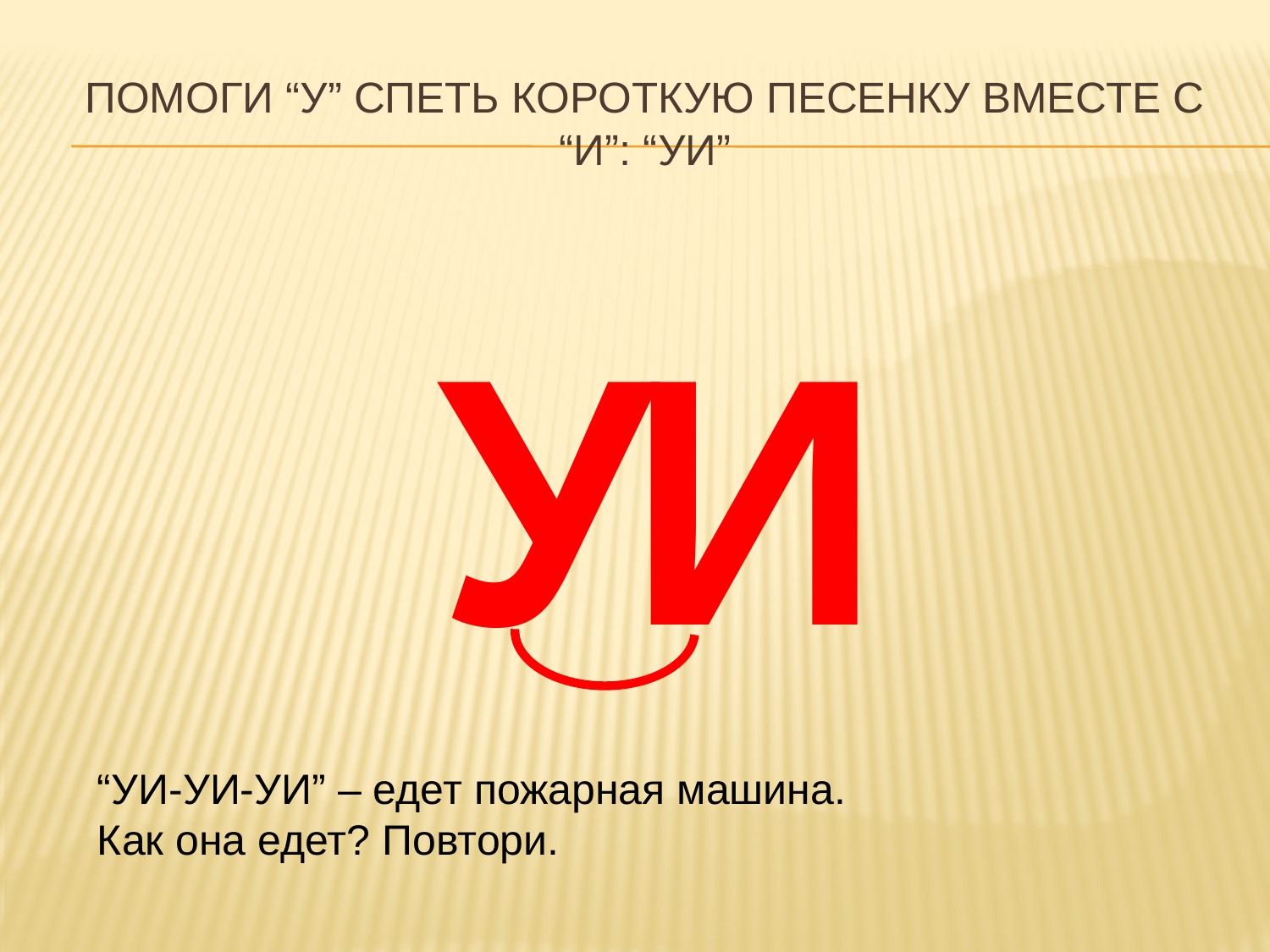

# Помоги “у” спеть короткую песенку вместе с “и”: “уи”
У
И

“УИ-УИ-УИ” – едет пожарная машина.
Как она едет? Повтори.